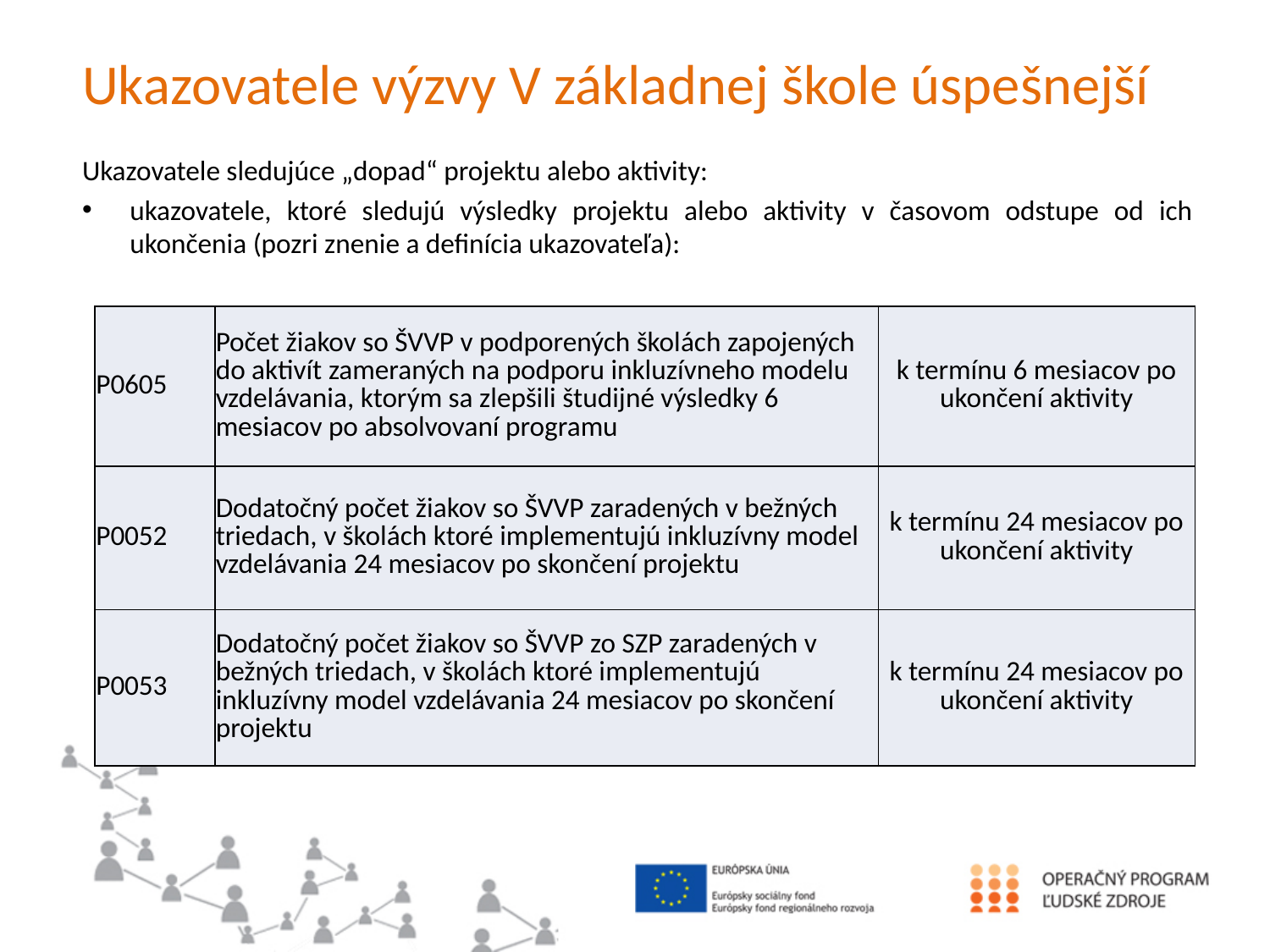

# Ukazovatele výzvy V základnej škole úspešnejší
Ukazovatele sledujúce „dopad“ projektu alebo aktivity:
ukazovatele, ktoré sledujú výsledky projektu alebo aktivity v časovom odstupe od ich ukončenia (pozri znenie a definícia ukazovateľa):
| P0605 | Počet žiakov so ŠVVP v podporených školách zapojených do aktivít zameraných na podporu inkluzívneho modelu vzdelávania, ktorým sa zlepšili študijné výsledky 6 mesiacov po absolvovaní programu | k termínu 6 mesiacov po ukončení aktivity |
| --- | --- | --- |
| P0052 | Dodatočný počet žiakov so ŠVVP zaradených v bežných triedach, v školách ktoré implementujú inkluzívny model vzdelávania 24 mesiacov po skončení projektu | k termínu 24 mesiacov po ukončení aktivity |
| P0053 | Dodatočný počet žiakov so ŠVVP zo SZP zaradených v bežných triedach, v školách ktoré implementujú inkluzívny model vzdelávania 24 mesiacov po skončení projektu | k termínu 24 mesiacov po ukončení aktivity |